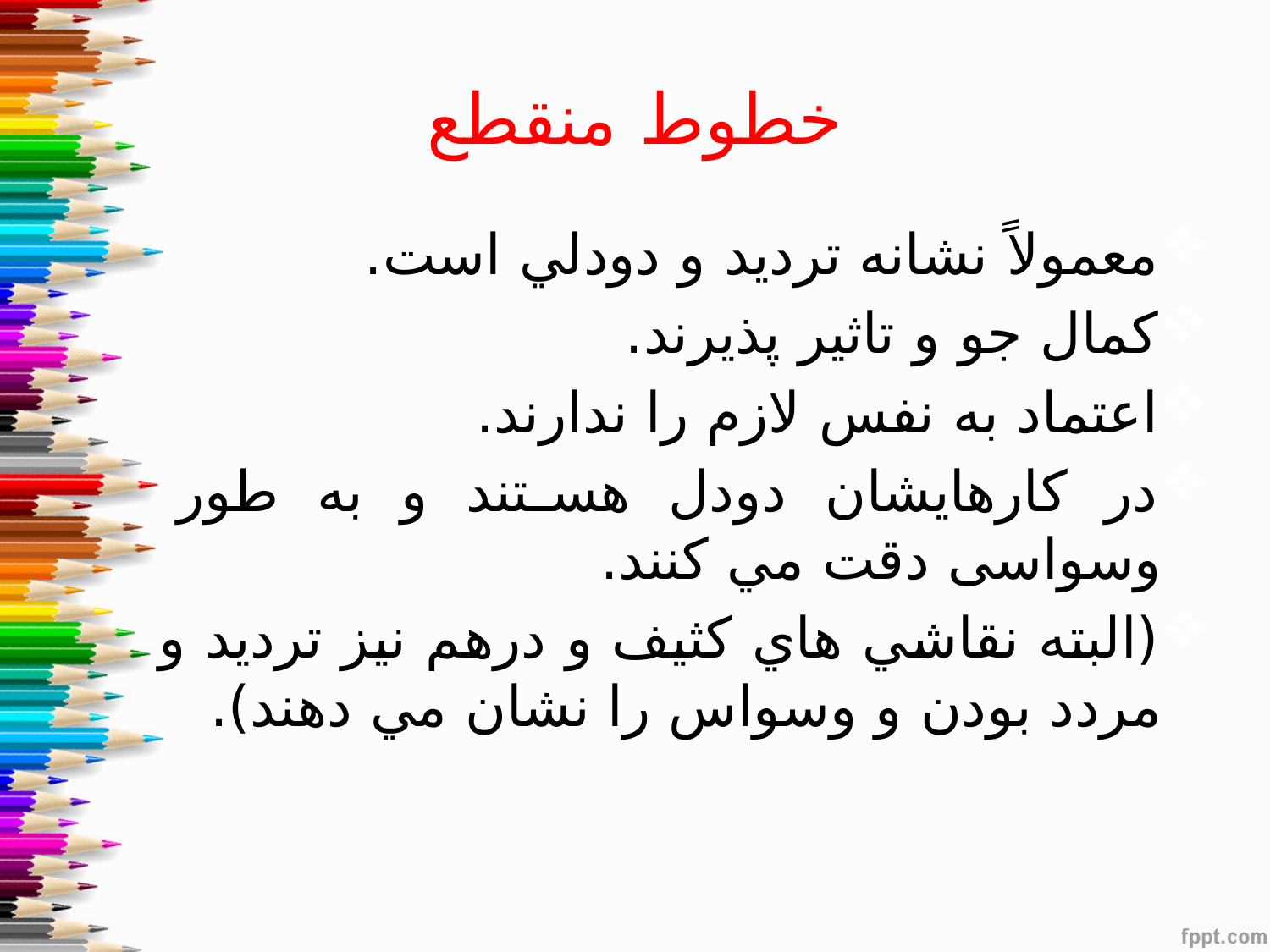

# خطوط منقطع
معمولاً نشانه ترديد و دودلي است.
كمال جو و تاثير پذيرند.
اعتماد به نفس لازم را ندارند.
در كارهايشان دودل هستند و به طور وسواسی دقت مي كنند.
(البته نقاشي هاي كثيف و درهم نيز ترديد و مردد بودن و وسواس را نشان مي دهند).